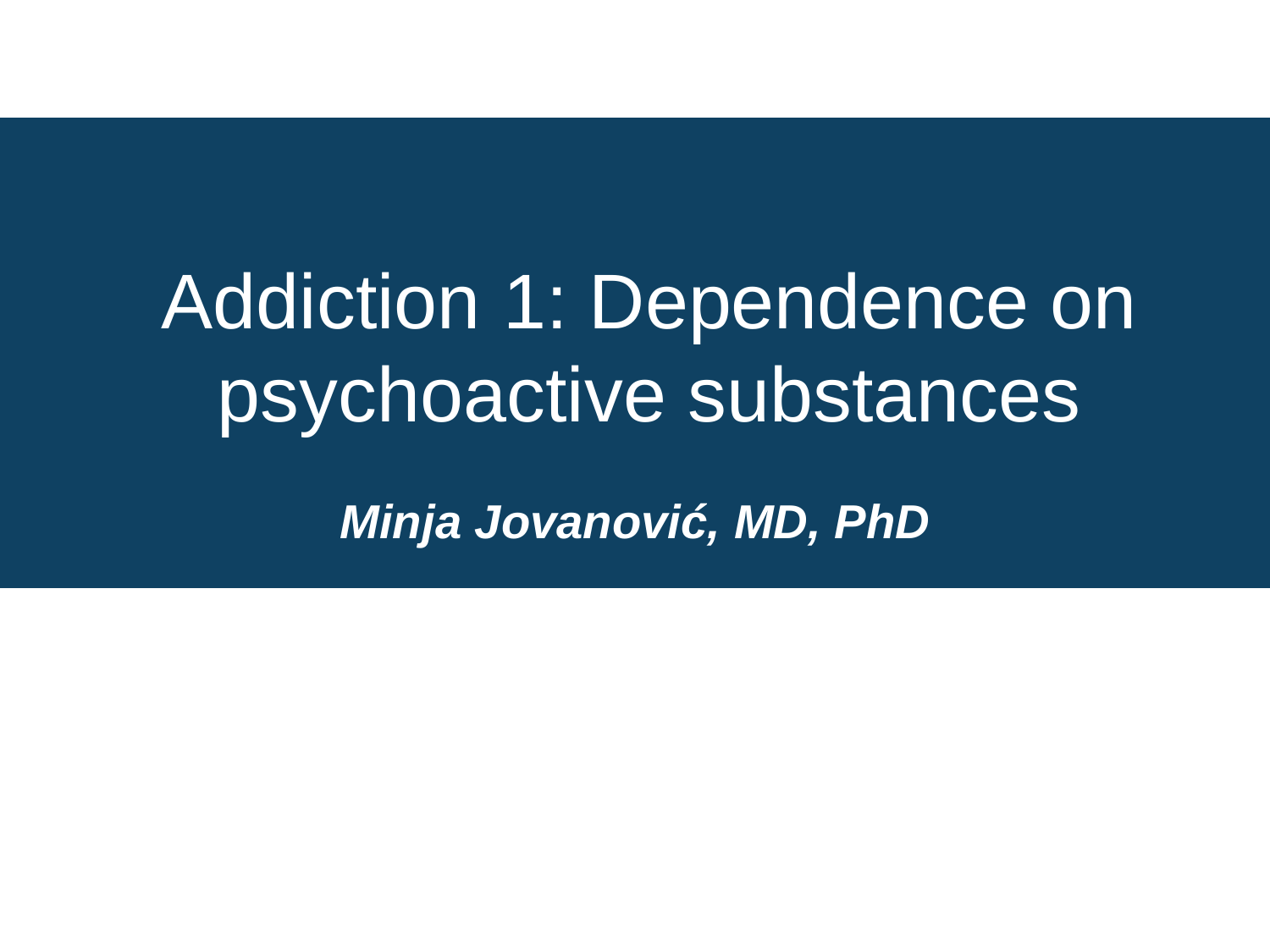

# Addiction 1: Dependence on psychoactive substances
Minja Jovanović, MD, PhD